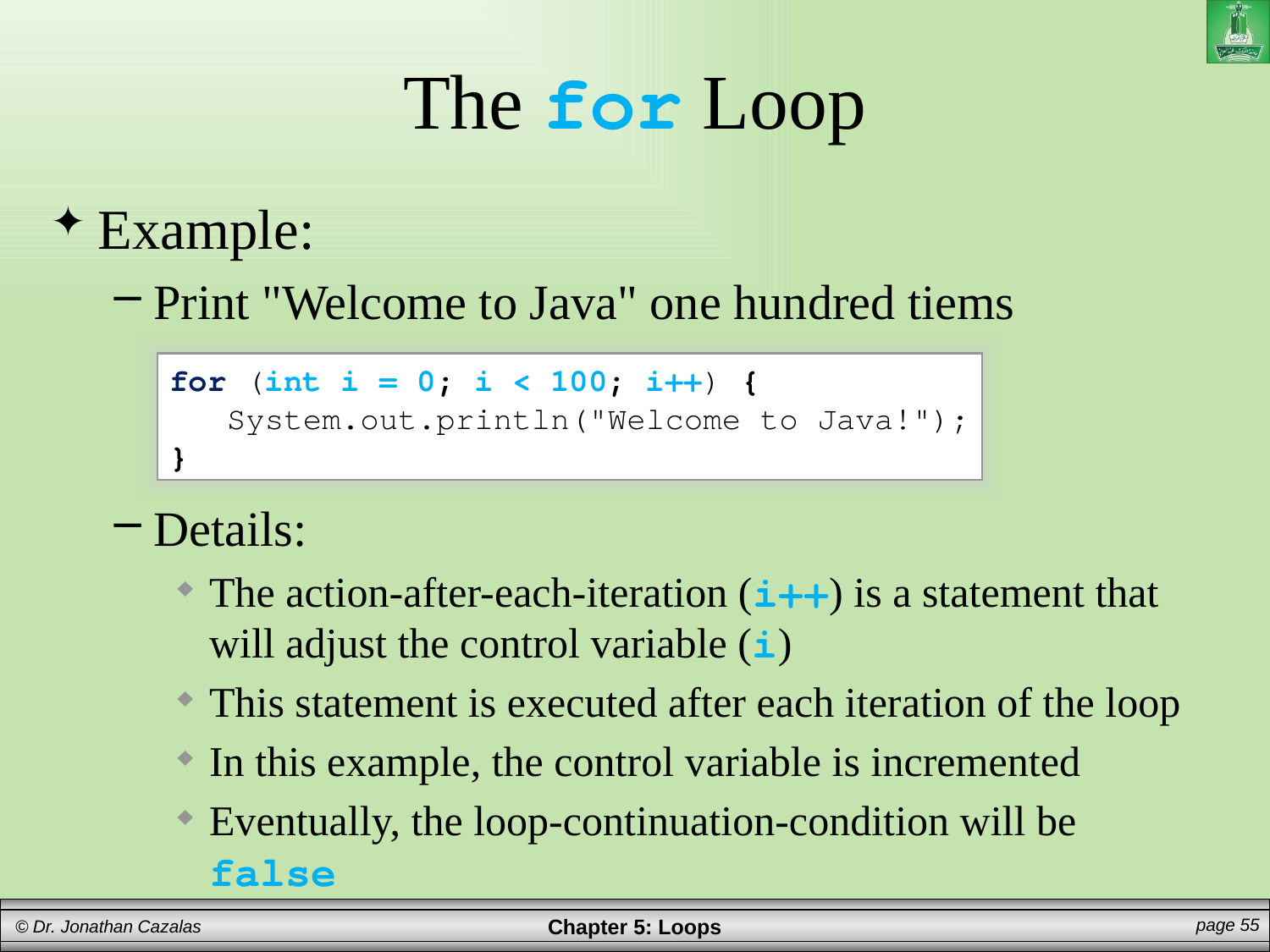

# The for Loop
Example:
Print "Welcome to Java" one hundred tiems

Details:
The action-after-each-iteration (i++) is a statement that will adjust the control variable (i)
This statement is executed after each iteration of the loop
In this example, the control variable is incremented
Eventually, the loop-continuation-condition will be false
for (int i = 0; i < 100; i++) {
   System.out.println("Welcome to Java!");
}